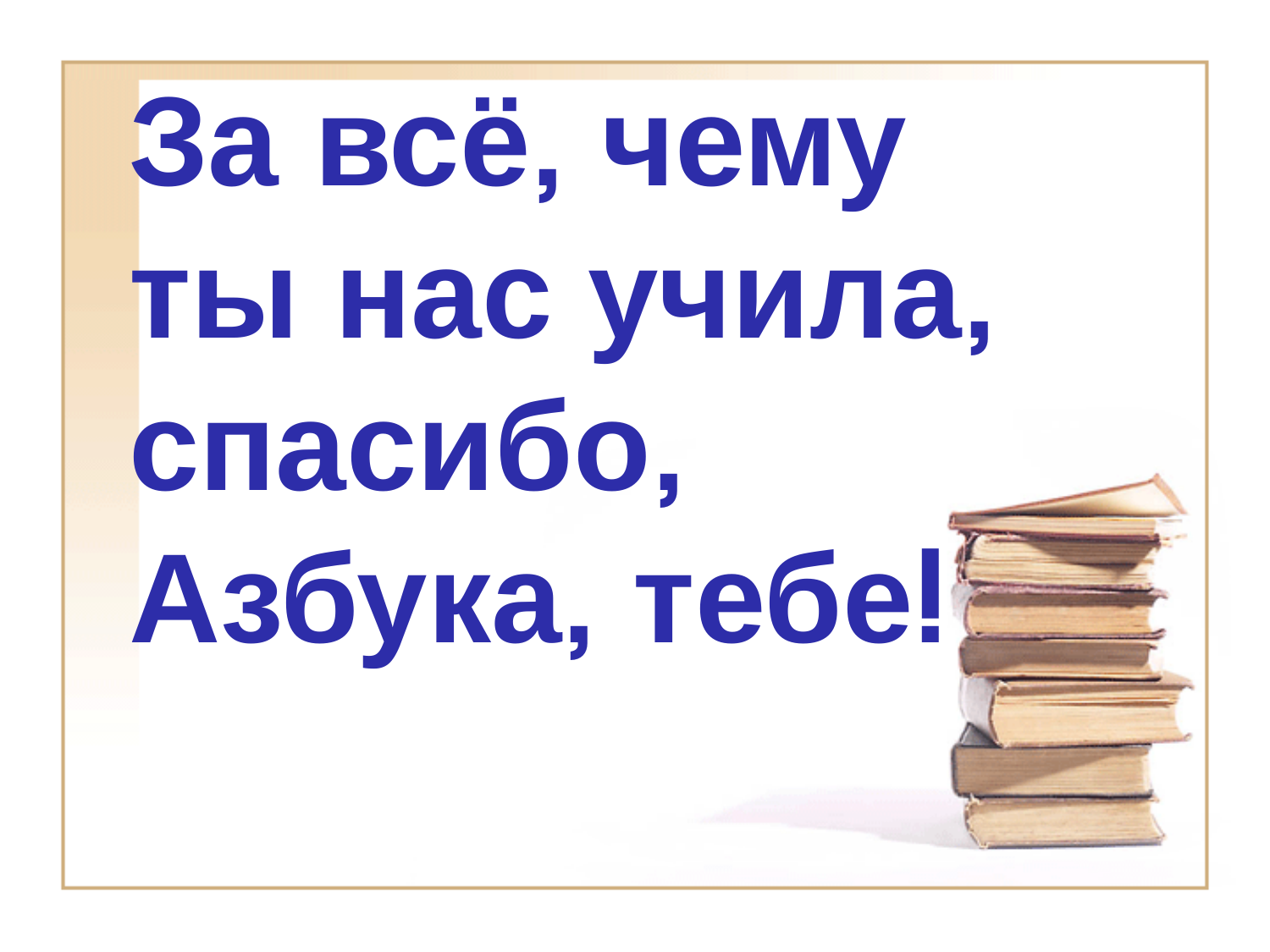

За всё, чему ты нас учила, спасибо, Азбука, тебе!